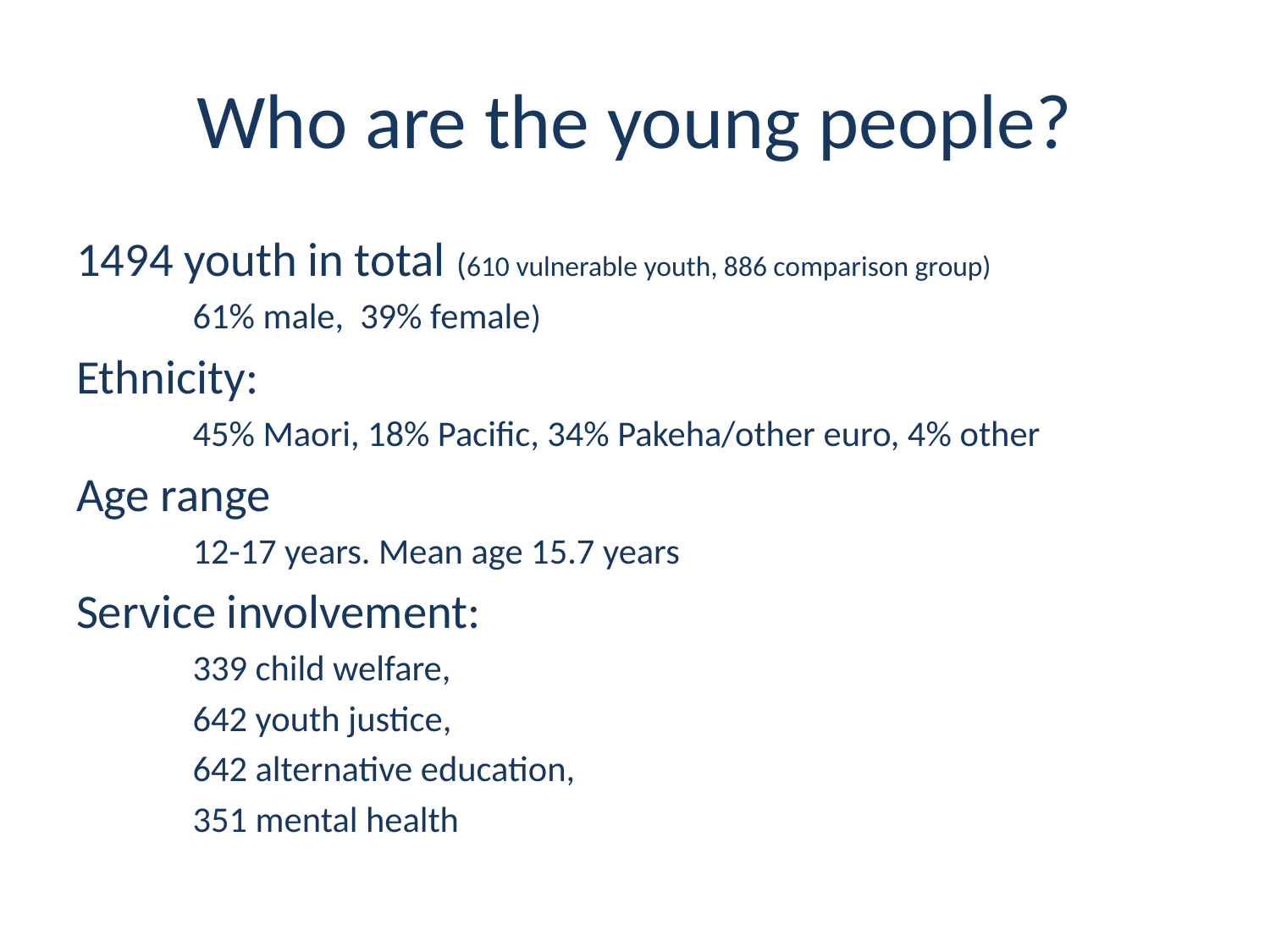

# Who are the young people?
1494 youth in total (610 vulnerable youth, 886 comparison group)
61% male,  39% female)
Ethnicity:
45% Maori, 18% Pacific, 34% Pakeha/other euro, 4% other
Age range
12-17 years. Mean age 15.7 years
Service involvement:
339 child welfare,
642 youth justice,
642 alternative education,
351 mental health